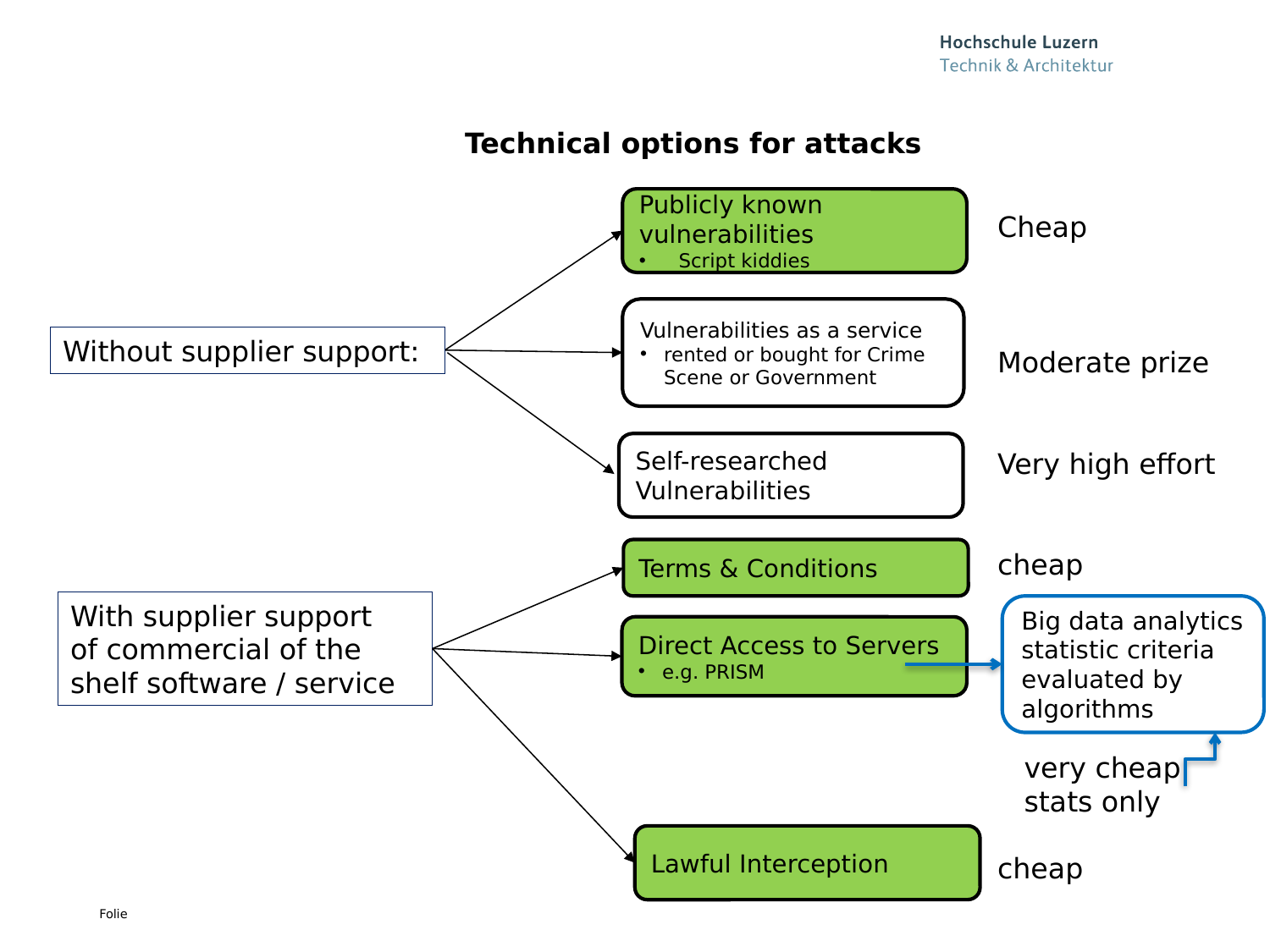

# Technical options for attacks
Publicly known vulnerabilities
Script kiddies
Cheap

Moderate prize

Very high effort

cheap

   very cheap
   stats only

cheap

Vulnerabilities as a service
rented or bought for Crime Scene or Government
Without supplier support:
Self-researched Vulnerabilities
Terms & Conditions
With supplier support
of commercial of the shelf software / service
Big data analytics
statistic criteria
evaluated by algorithms
Direct Access to Servers
e.g. PRISM
Lawful Interception